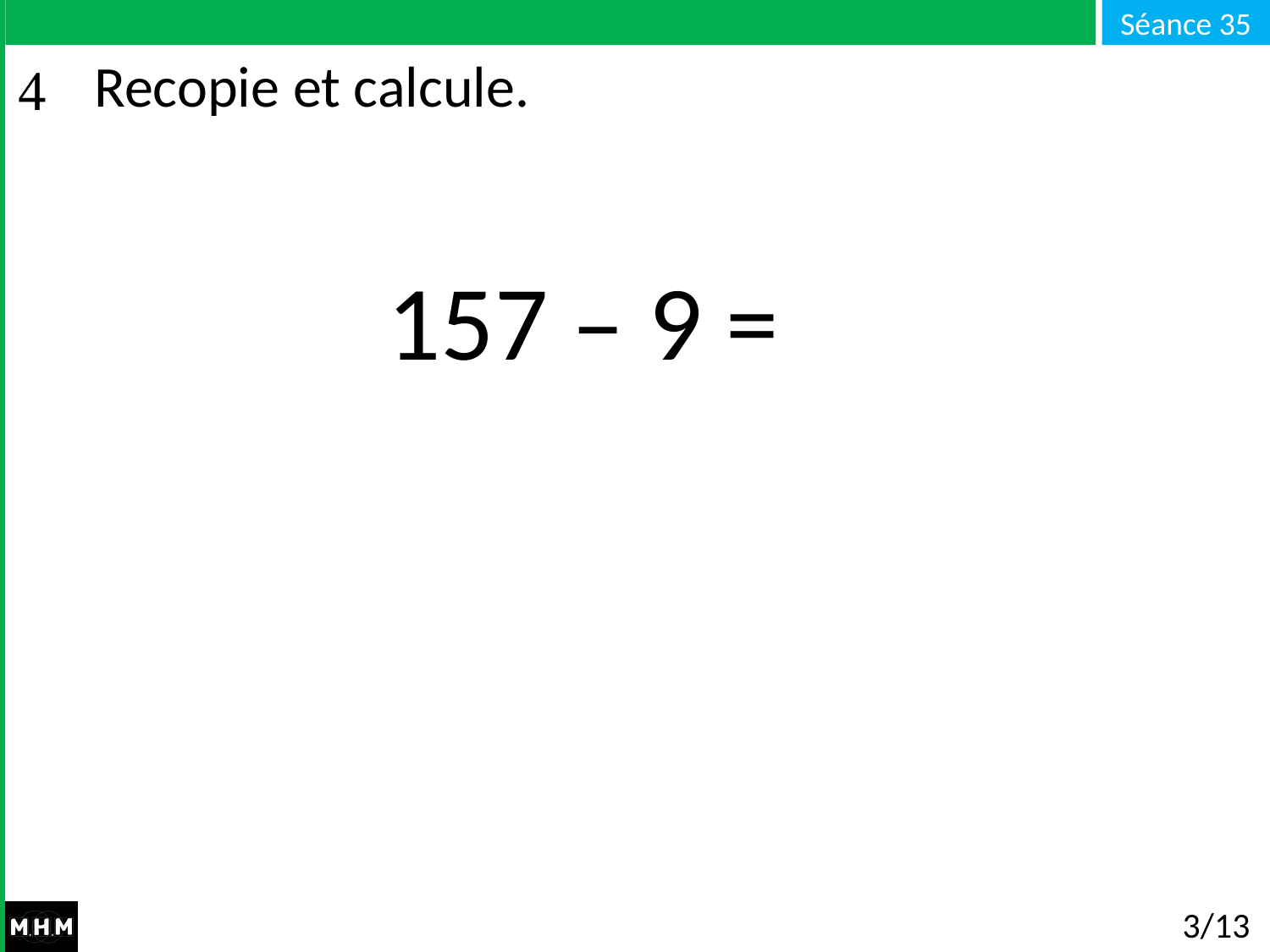

# Recopie et calcule.
157 – 9 =
3/13